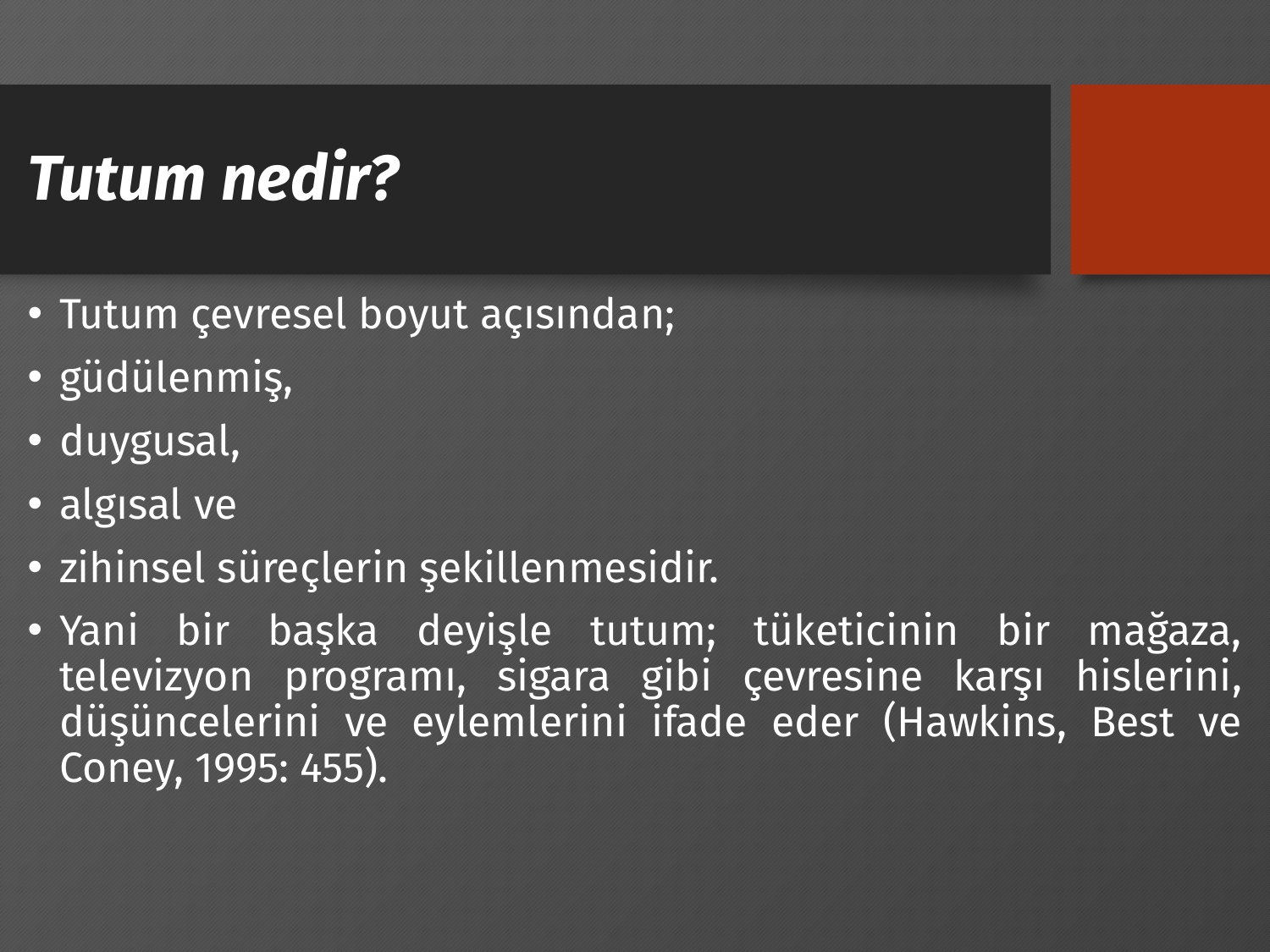

# Tutum nedir?
Tutum çevresel boyut açısından;
güdülenmiş,
duygusal,
algısal ve
zihinsel süreçlerin şekillenmesidir.
Yani bir başka deyişle tutum; tüketicinin bir mağaza, televizyon programı, sigara gibi çevresine karşı hislerini, düşüncelerini ve eylemlerini ifade eder (Hawkins, Best ve Coney, 1995: 455).